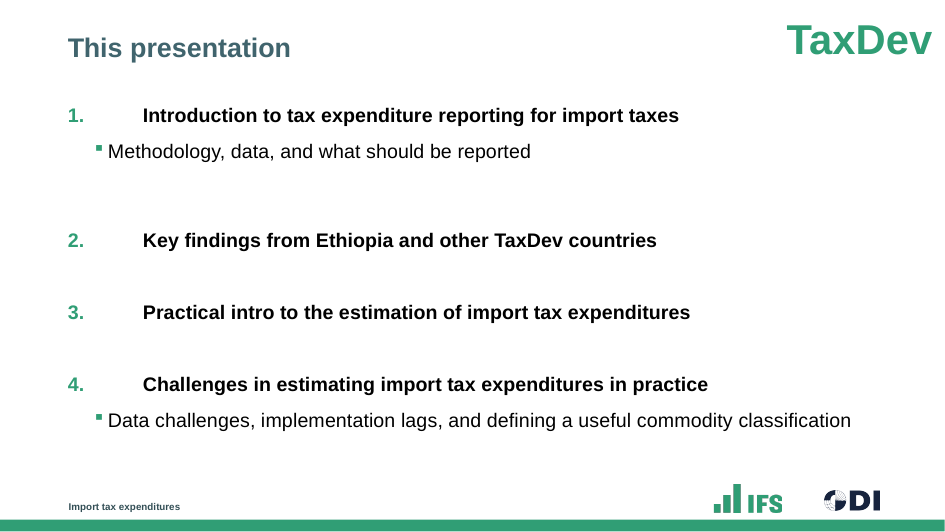

# This presentation
Introduction to tax expenditure reporting for import taxes
Methodology, data, and what should be reported

Key findings from Ethiopia and other TaxDev countries

Practical intro to the estimation of import tax expenditures

Challenges in estimating import tax expenditures in practice
Data challenges, implementation lags, and defining a useful commodity classification

Import tax expenditures